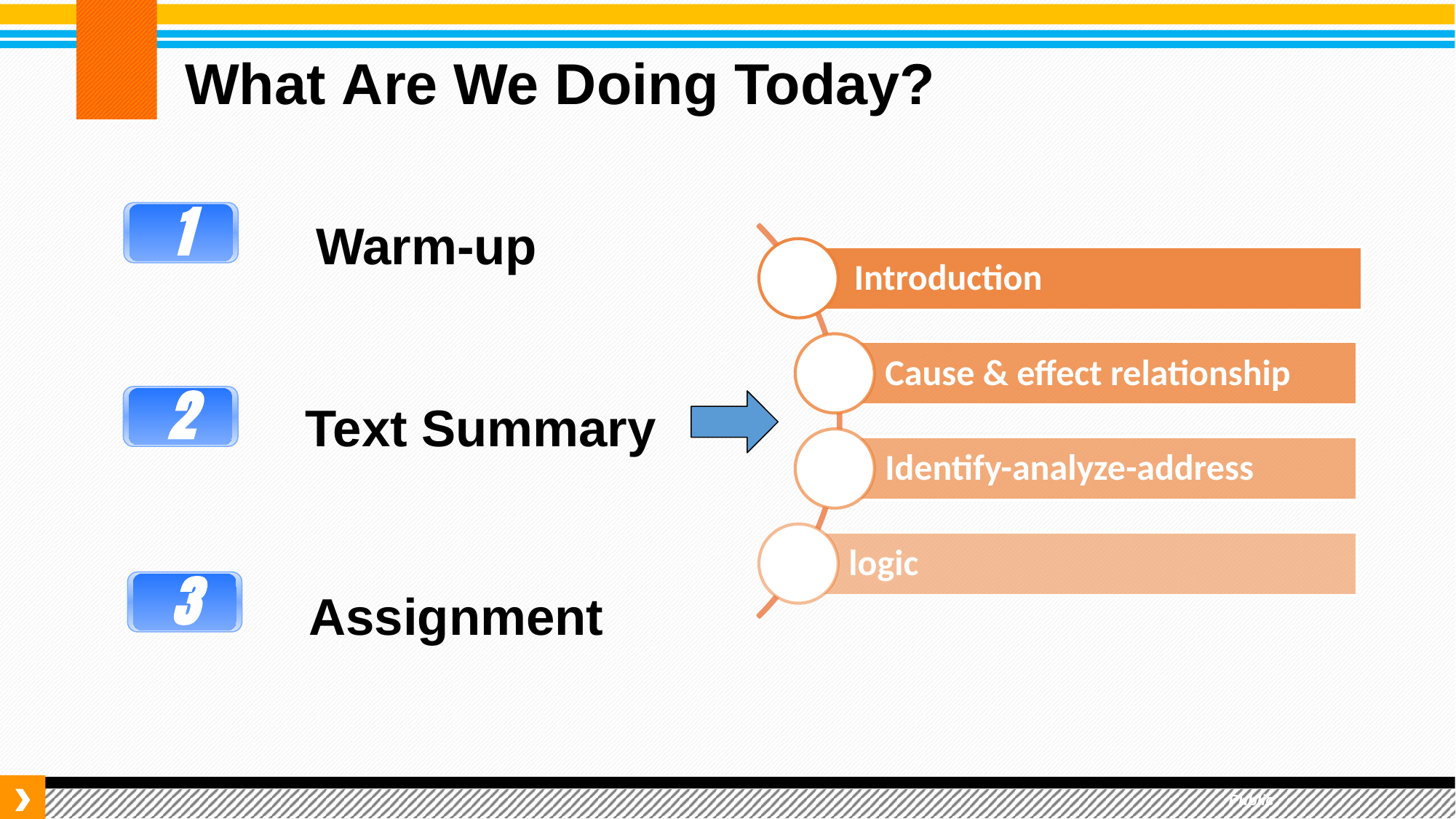

What Are We Doing Today?

Warm-up

1
Introduction
Cause & effect relationship
Identify-analyze-address
logic

Text Summary

2

Assignment

3
Public